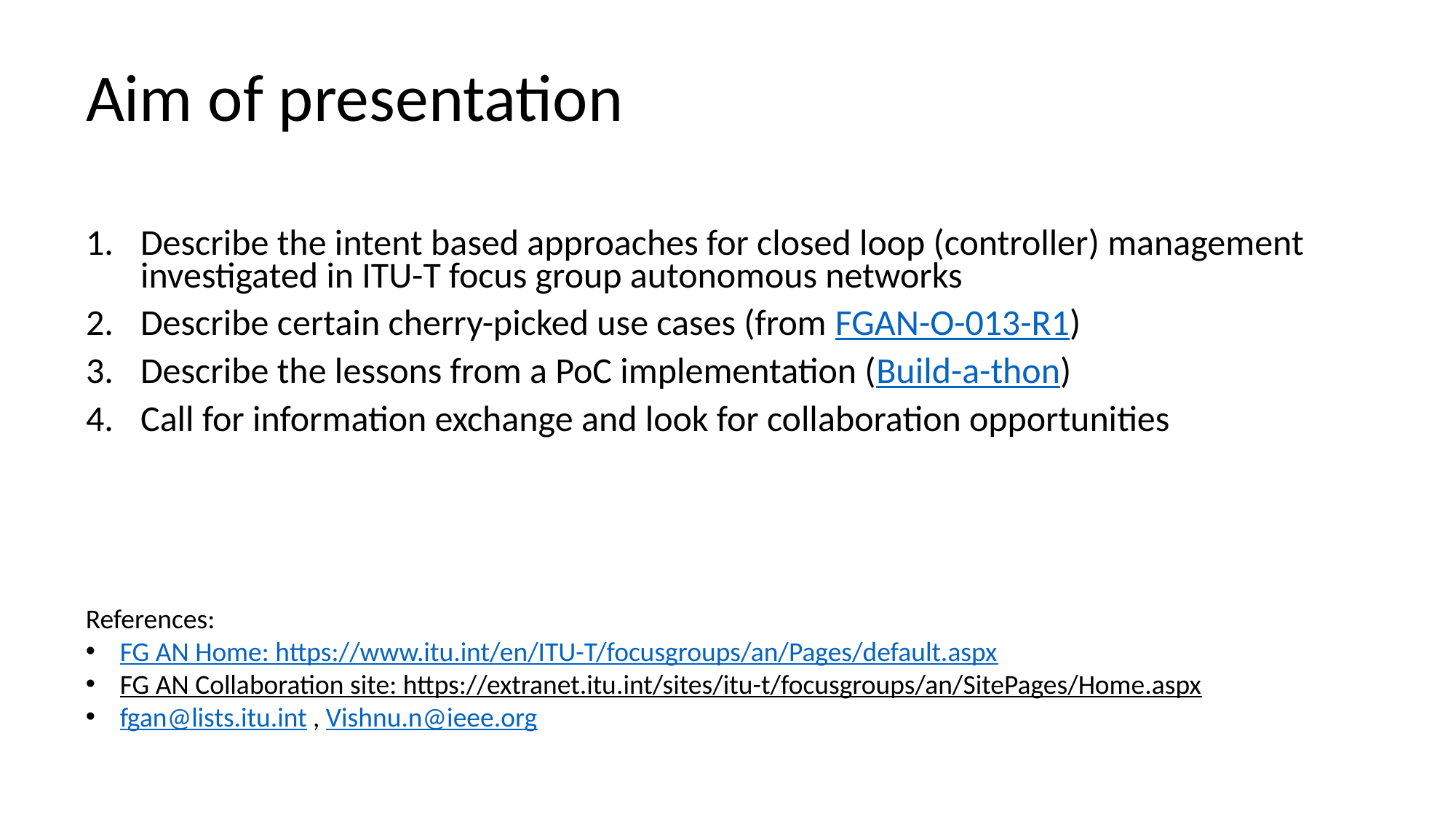

# Aim of presentation
Describe the intent based approaches for closed loop (controller) management investigated in ITU-T focus group autonomous networks
Describe certain cherry-picked use cases (from FGAN-O-013-R1)
Describe the lessons from a PoC implementation (Build-a-thon)
Call for information exchange and look for collaboration opportunities
References:
FG AN Home: https://www.itu.int/en/ITU-T/focusgroups/an/Pages/default.aspx
FG AN Collaboration site: https://extranet.itu.int/sites/itu-t/focusgroups/an/SitePages/Home.aspx
fgan@lists.itu.int​ , Vishnu.n@ieee.org